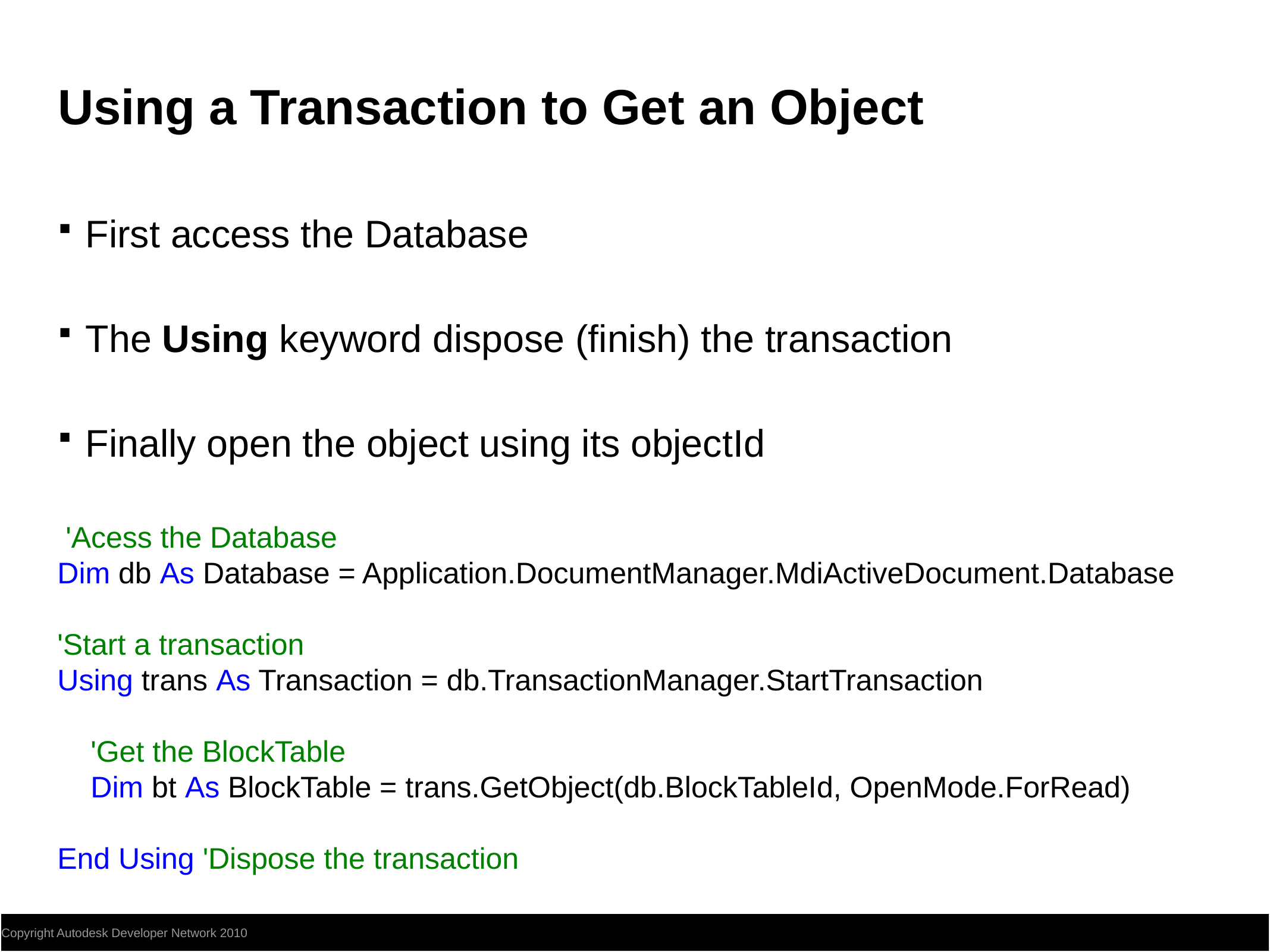

# Using a Transaction to Get an Object
First access the Database

The Using keyword dispose (finish) the transaction

Finally open the object using its objectId
 'Acess the Database
Dim db As Database = Application.DocumentManager.MdiActiveDocument.Database

'Start a transaction
Using trans As Transaction = db.TransactionManager.StartTransaction

    'Get the BlockTable
    Dim bt As BlockTable = trans.GetObject(db.BlockTableId, OpenMode.ForRead)

End Using 'Dispose the transaction